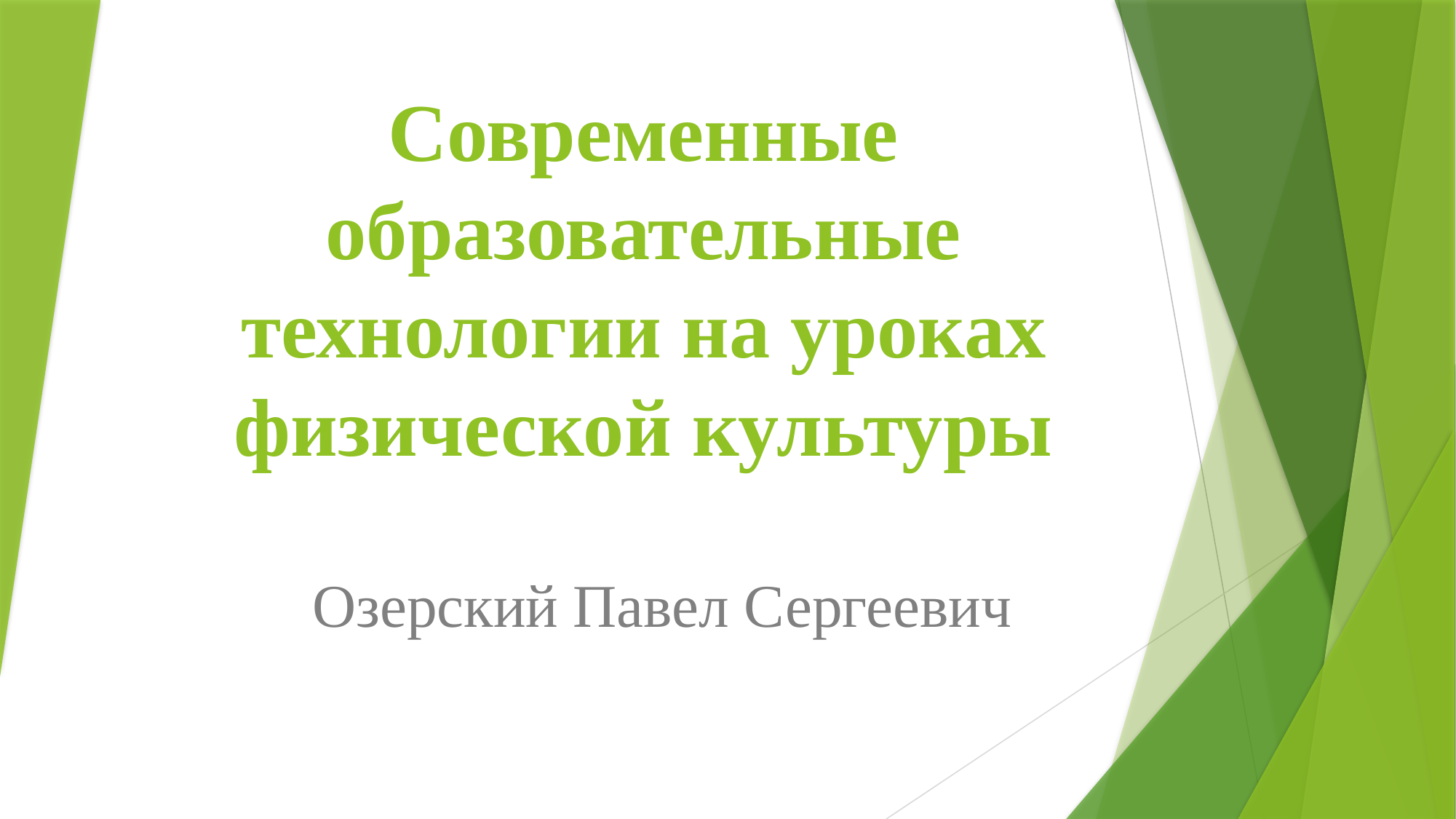

# Современные образовательные технологии на уроках физической культуры
Озерский Павел Сергеевич